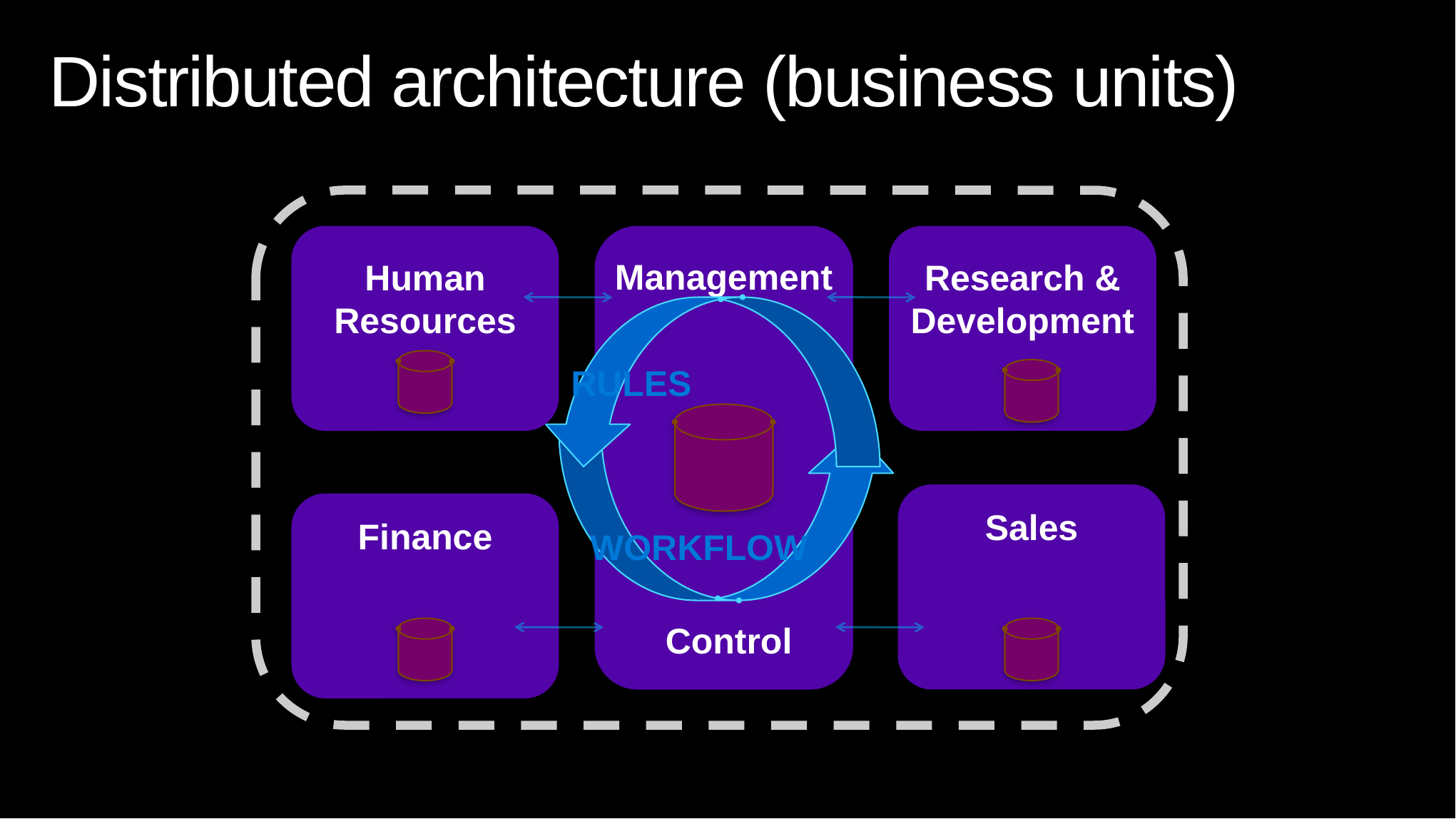

# Distributed architecture (business units)

Human Resources

Management

 Control
Research & Development

   Rules

Workflow
Sales

Finance